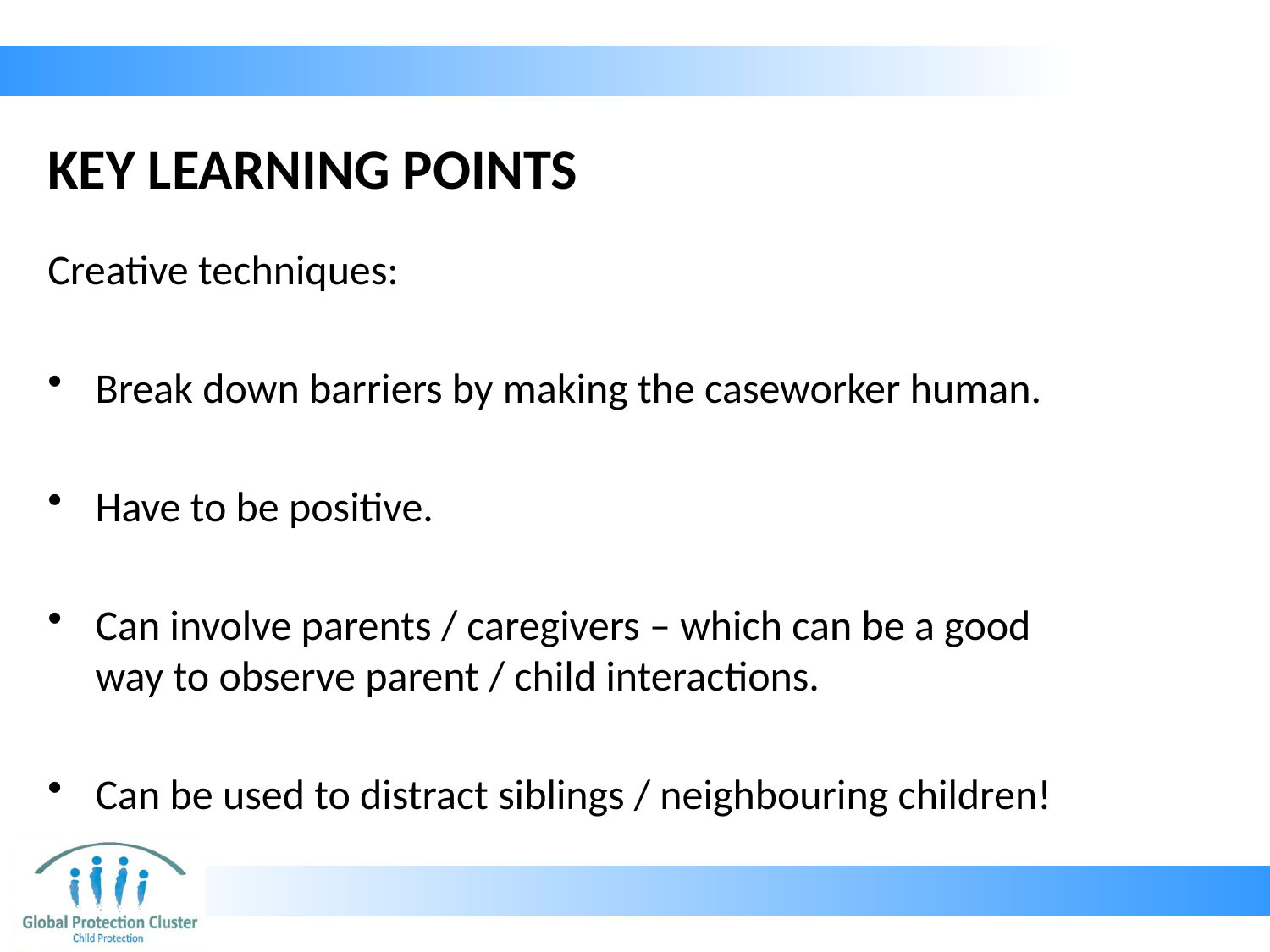

# KEY LEARNING POINTS
Creative techniques:

Break down barriers by making the caseworker human.

Have to be positive.

Can involve parents / caregivers – which can be a good way to observe parent / child interactions.

Can be used to distract siblings / neighbouring children!